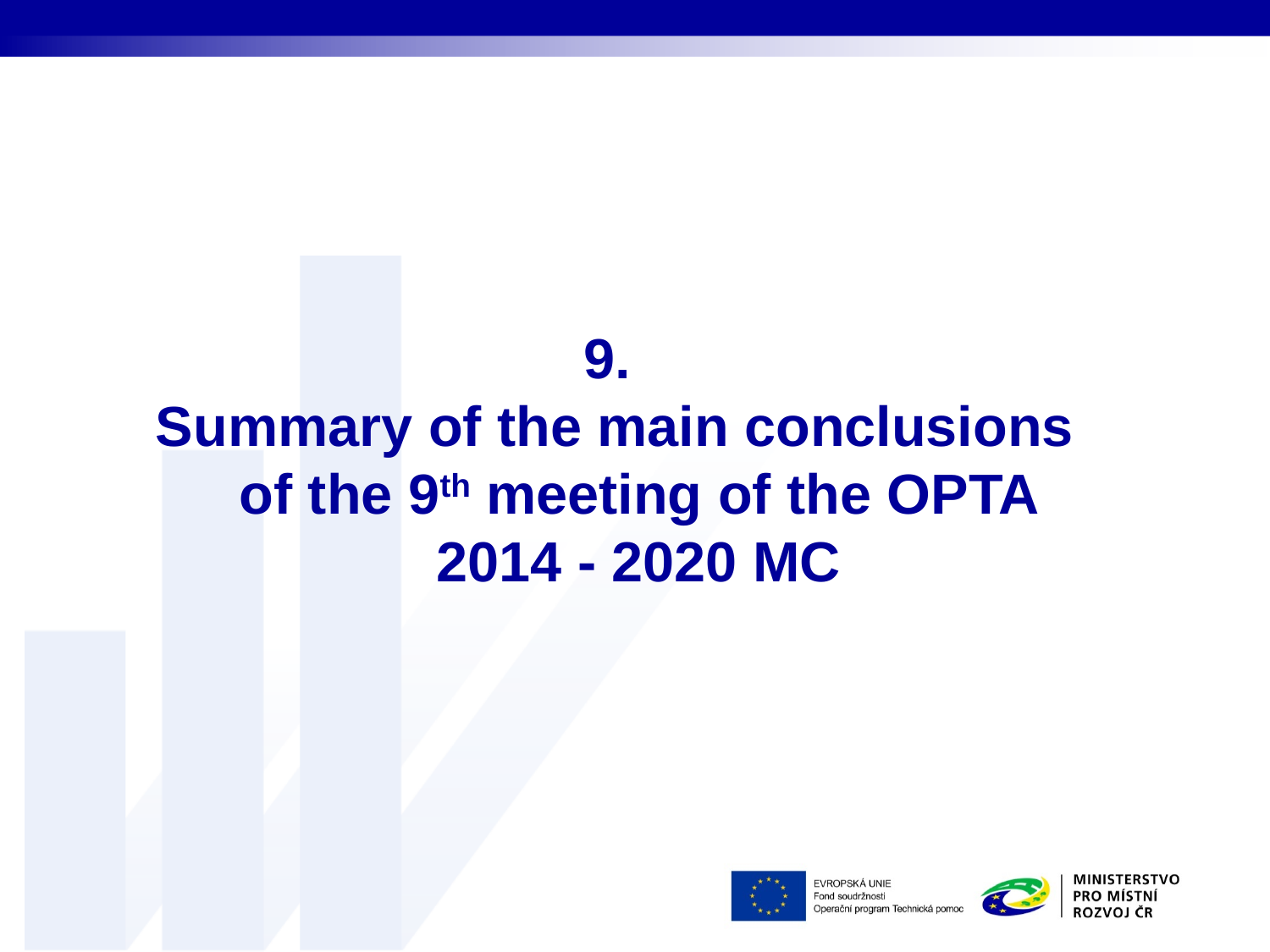

9.
Summary of the main conclusions of the 9th meeting of the OPTA 2014 - 2020 MC